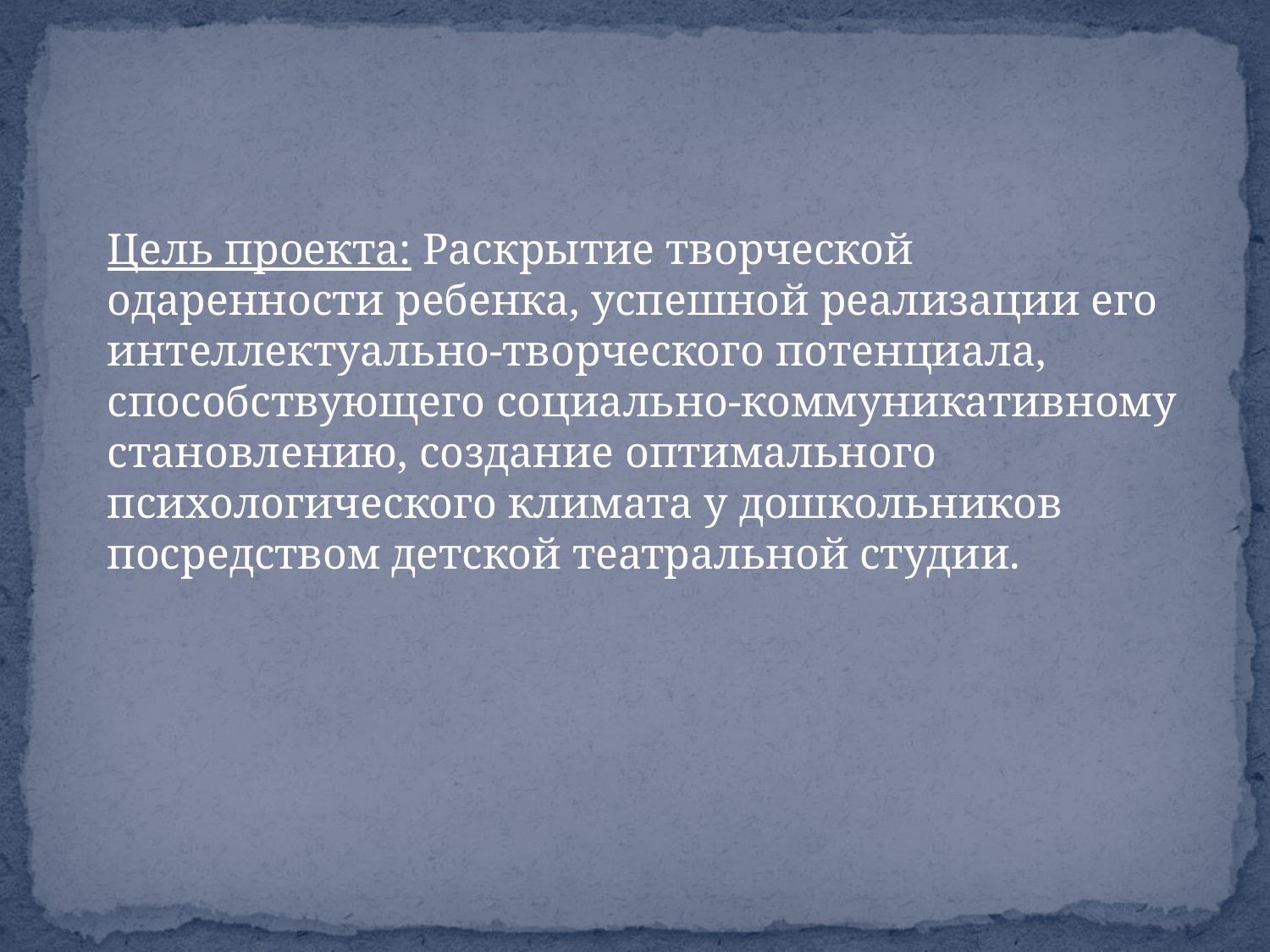

Цель проекта: Раскрытие творческой одаренности ребенка, успешной реализации его интеллектуально-творческого потенциала, способствующего социально-коммуникативному становлению, создание оптимального психологического климата у дошкольников посредством детской театральной студии.